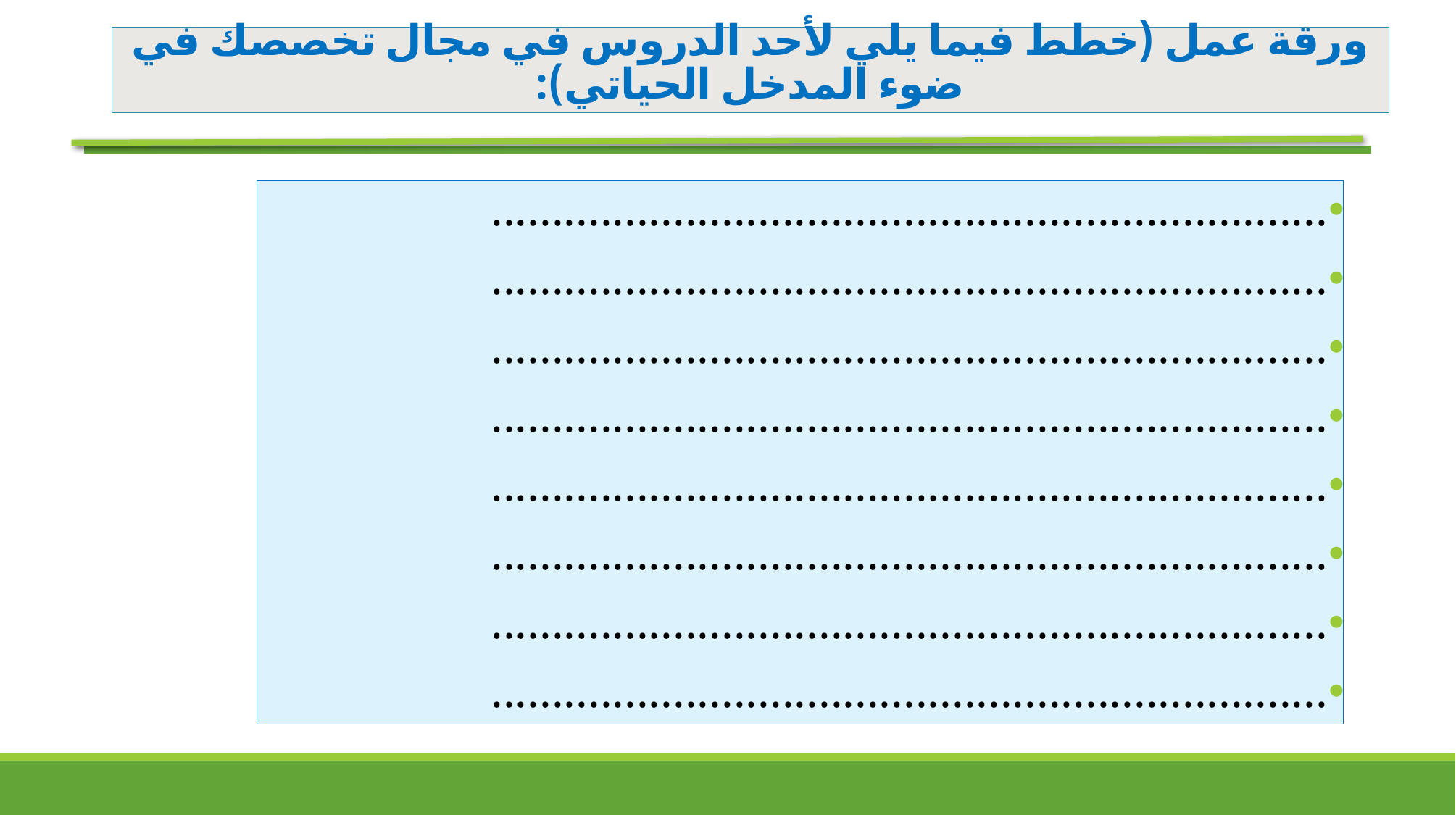

# ورقة عمل (خطط فيما يلي لأحد الدروس في مجال تخصصك في ضوء المدخل الحياتي):
.....................................................................
.....................................................................
.....................................................................
.....................................................................
.....................................................................
.....................................................................
.....................................................................
.....................................................................